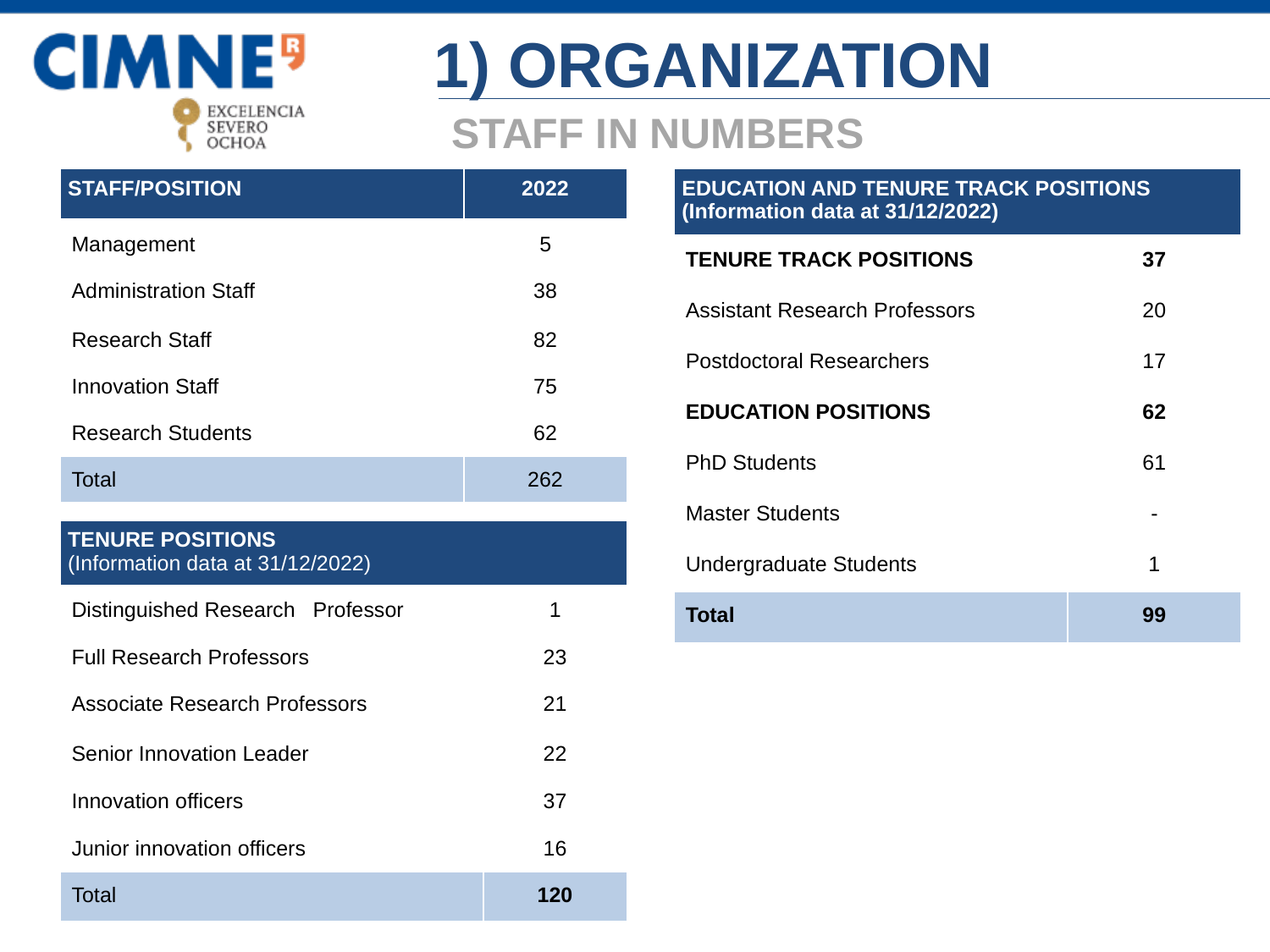

1) ORGANIZATION
STAFF IN NUMBERS
| STAFF/POSITION | 2022 |
| --- | --- |
| Management | 5 |
| Administration Staff | 38 |
| Research Staff | 82 |
| Innovation Staff | 75 |
| Research Students | 62 |
| Total | 262 |
| EDUCATION AND TENURE TRACK POSITIONS (Information data at 31/12/2022) |  |
| --- | --- |
| TENURE TRACK POSITIONS | 37 |
| Assistant Research Professors | 20 |
| Postdoctoral Researchers | 17 |
| EDUCATION POSITIONS | 62 |
| PhD Students | 61 |
| Master Students | - |
| Undergraduate Students | 1 |
| Total | 99 |
| TENURE POSITIONS (Information data at 31/12/2022) |  |
| --- | --- |
| Distinguished Research Professor Full Research Professors | 1 23 |
| Associate Research Professors | 21 |
| Senior Innovation Leader Innovation officers Junior innovation officers | 22 37 16 |
| Total | 120 |